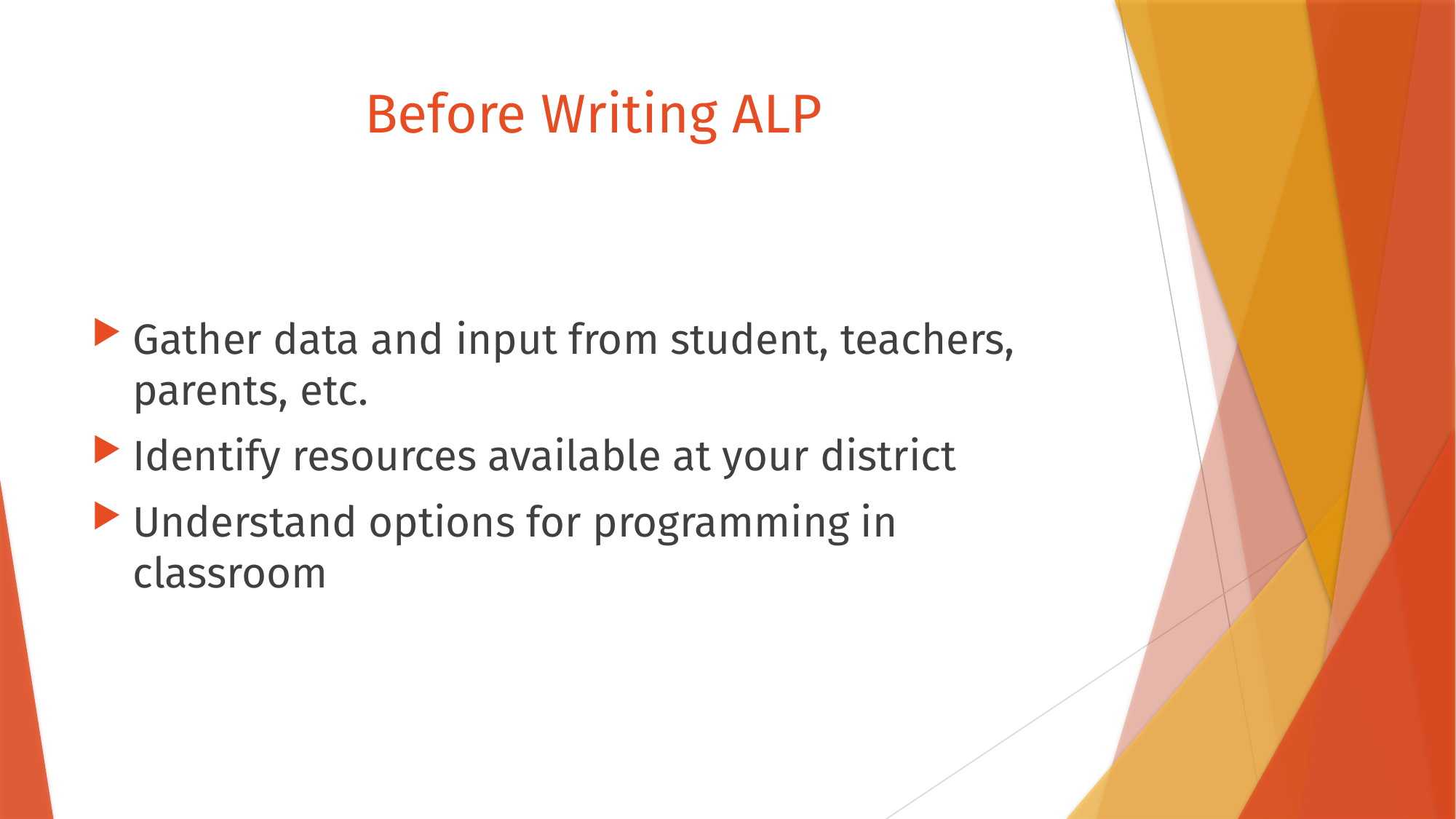

# Before Writing ALP

Gather data and input from student, teachers, parents, etc.
Identify resources available at your district
Understand options for programming in classroom